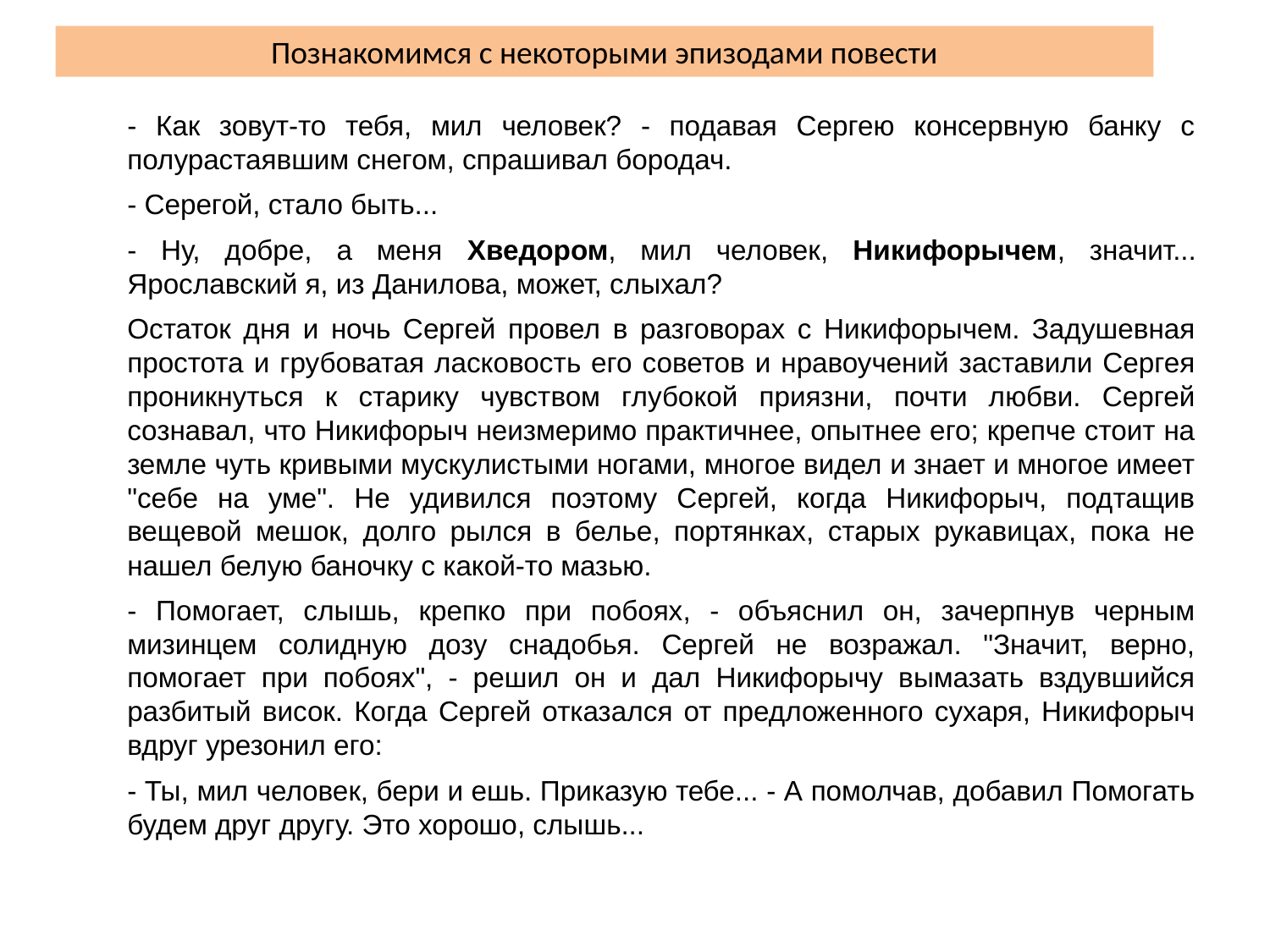

# Познакомимся с некоторыми эпизодами повести
- Как зовут-то тебя, мил человек? - подавая Сергею консервную банку с полурастаявшим снегом, спрашивал бородач.
- Серегой, стало быть...
- Ну, добре, а меня Хведором, мил человек, Никифорычем, значит... Ярославский я, из Данилова, может, слыхал?
Остаток дня и ночь Сергей провел в разговорах с Никифорычем. Задушевная простота и грубоватая ласковость его советов и нравоучений заставили Сергея проникнуться к старику чувством глубокой приязни, почти любви. Сергей сознавал, что Никифорыч неизмеримо практичнее, опытнее его; крепче стоит на земле чуть кривыми мускулистыми ногами, многое видел и знает и многое имеет "себе на уме". Не удивился поэтому Сергей, когда Никифорыч, подтащив вещевой мешок, долго рылся в белье, портянках, старых рукавицах, пока не нашел белую баночку с какой-то мазью.
- Помогает, слышь, крепко при побоях, - объяснил он, зачерпнув черным мизинцем солидную дозу снадобья. Сергей не возражал. "Значит, верно, помогает при побоях", - решил он и дал Никифорычу вымазать вздувшийся разбитый висок. Когда Сергей отказался от предложенного сухаря, Никифорыч вдруг урезонил его:
- Ты, мил человек, бери и ешь. Приказую тебе... - А помолчав, добавил Помогать будем друг другу. Это хорошо, слышь...